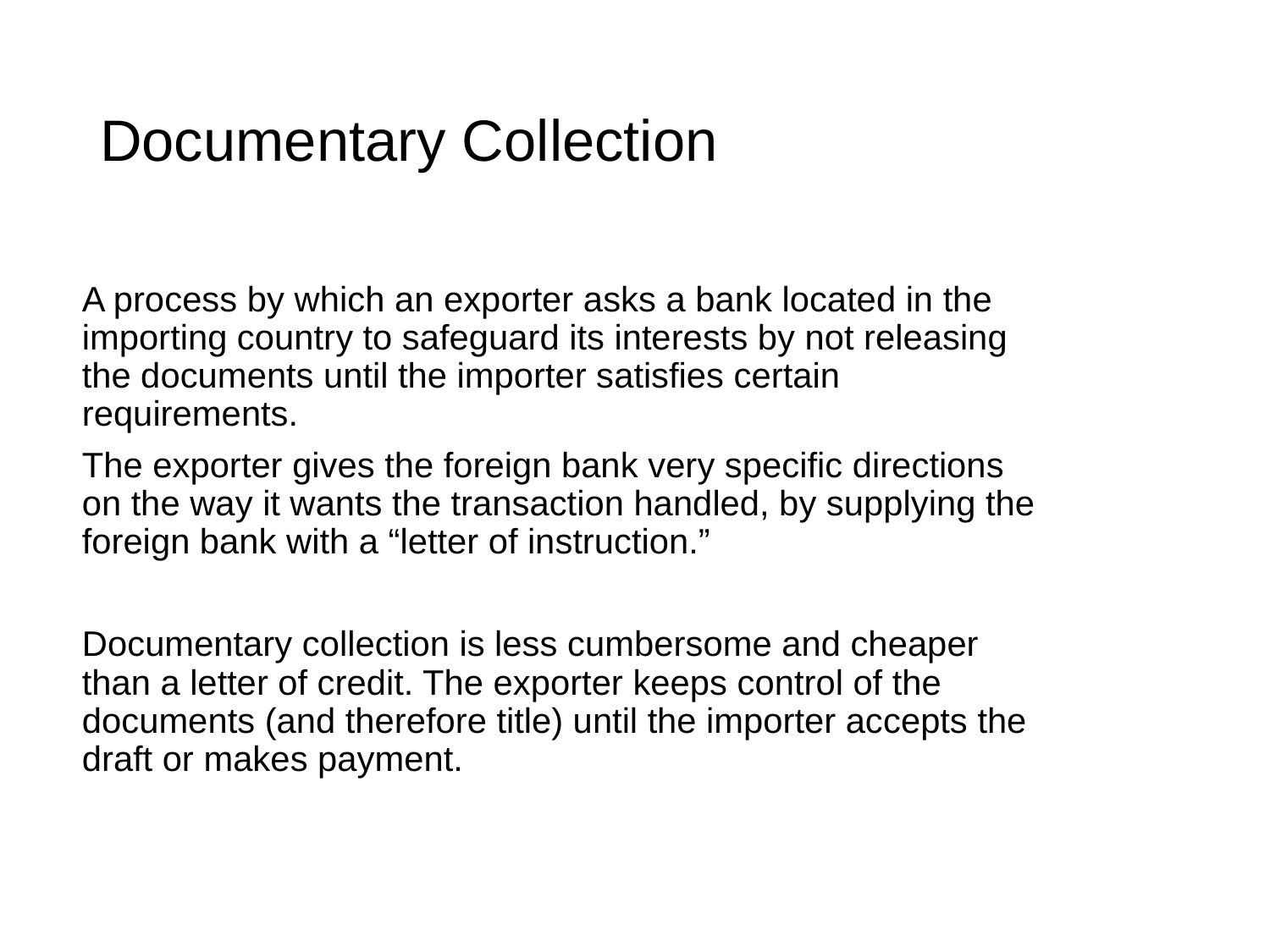

# Documentary Collection
A process by which an exporter asks a bank located in the importing country to safeguard its interests by not releasing the documents until the importer satisfies certain requirements.
The exporter gives the foreign bank very specific directions on the way it wants the transaction handled, by supplying the foreign bank with a “letter of instruction.”

Documentary collection is less cumbersome and cheaper than a letter of credit. The exporter keeps control of the documents (and therefore title) until the importer accepts the draft or makes payment.